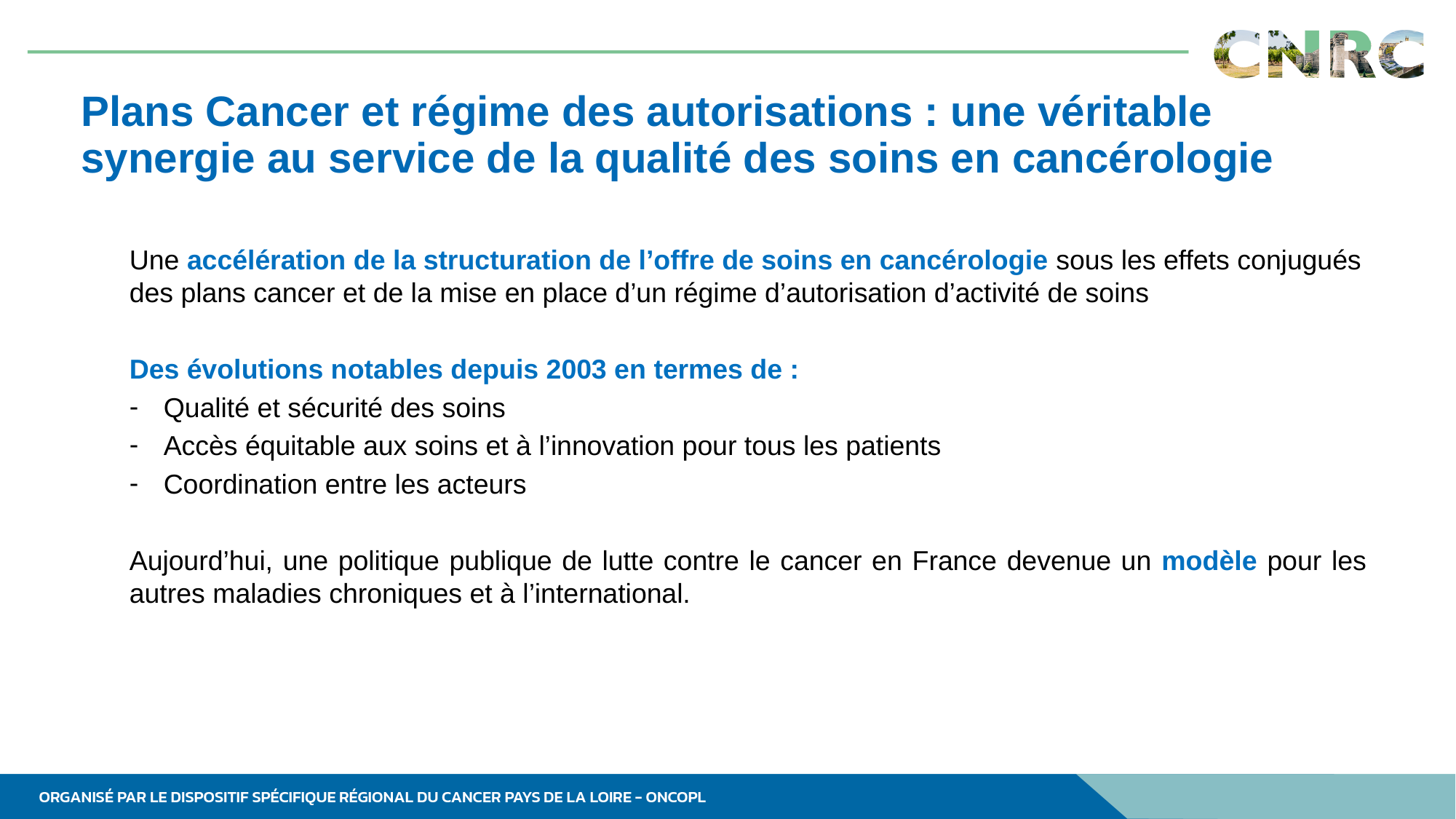

Plans Cancer et régime des autorisations : une véritable synergie au service de la qualité des soins en cancérologie
Une accélération de la structuration de l’offre de soins en cancérologie sous les effets conjugués des plans cancer et de la mise en place d’un régime d’autorisation d’activité de soins

Des évolutions notables depuis 2003 en termes de :
Qualité et sécurité des soins
Accès équitable aux soins et à l’innovation pour tous les patients
Coordination entre les acteurs

Aujourd’hui, une politique publique de lutte contre le cancer en France devenue un modèle pour les autres maladies chroniques et à l’international.